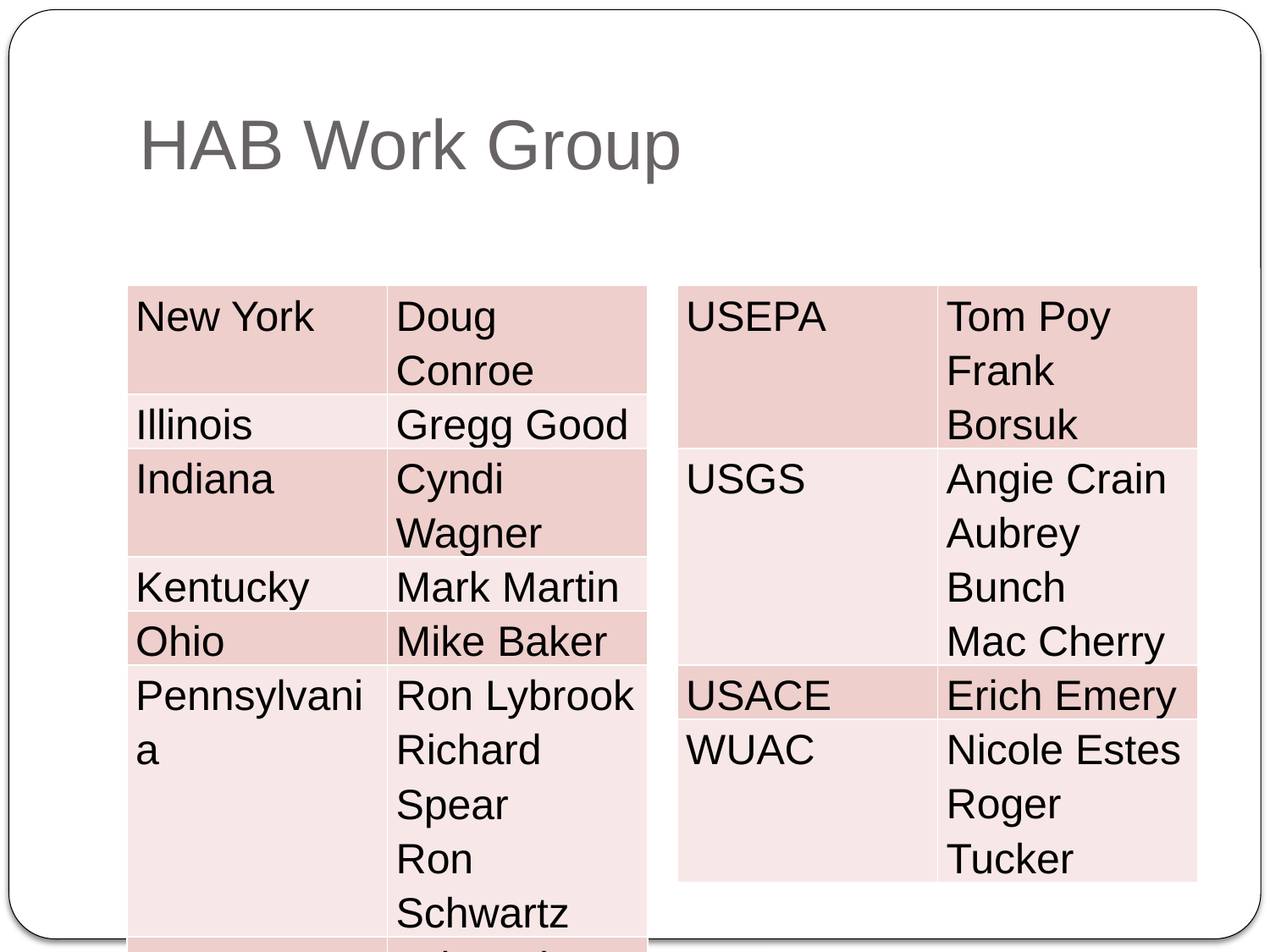

# HAB Work Group
| New York | Doug Conroe |
| --- | --- |
| Illinois | Gregg Good |
| Indiana | Cyndi Wagner |
| Kentucky | Mark Martin |
| Ohio | Mike Baker |
| Pennsylvania | Ron Lybrook Richard Spear Ron Schwartz |
| West Virginia | John Wirts |
| USEPA | Tom Poy Frank Borsuk |
| --- | --- |
| USGS | Angie Crain Aubrey Bunch Mac Cherry |
| USACE | Erich Emery |
| WUAC | Nicole Estes Roger Tucker |